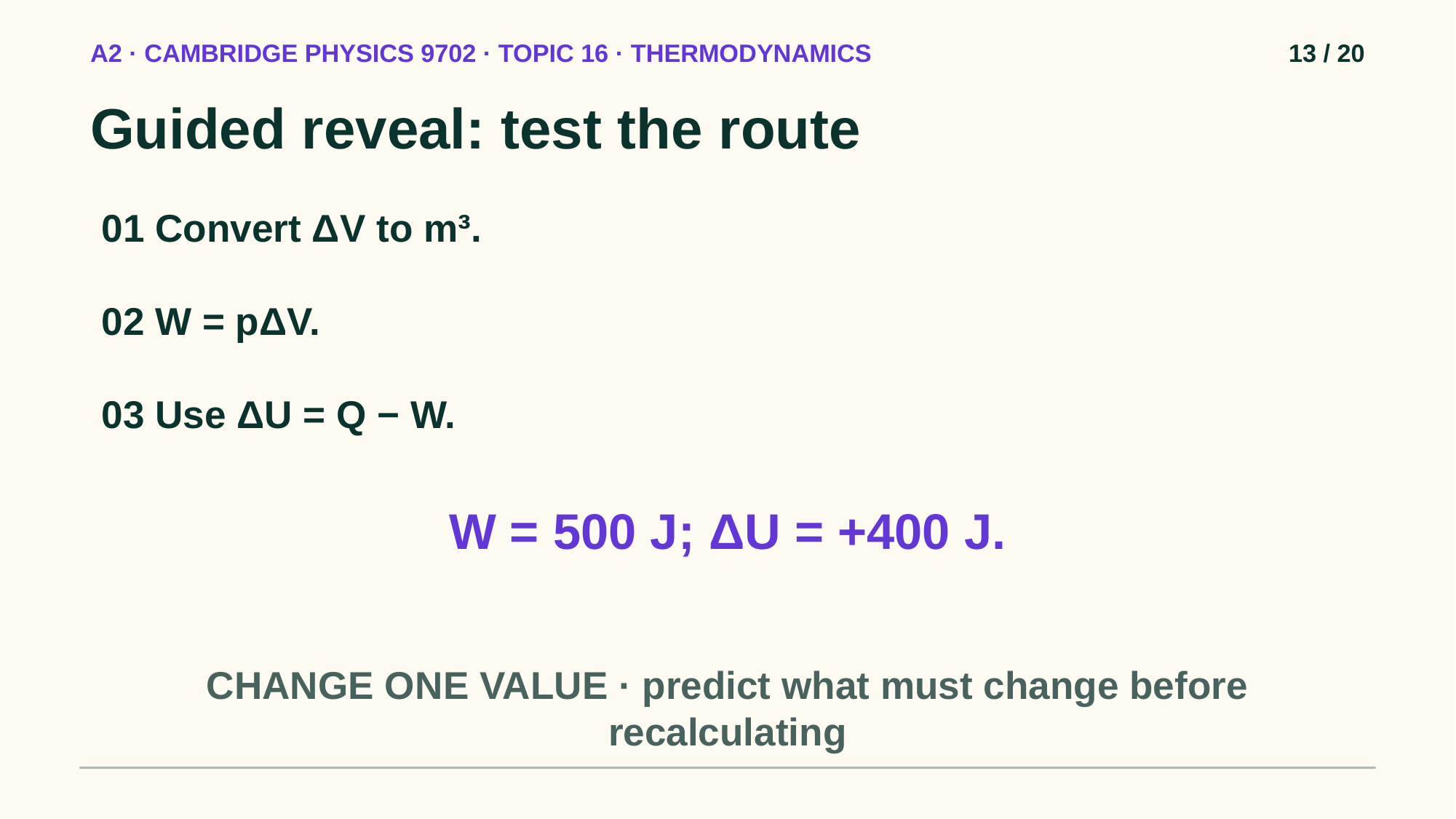

A2 · CAMBRIDGE PHYSICS 9702 · TOPIC 16 · THERMODYNAMICS
13 / 20
Guided reveal: test the route
01 Convert ΔV to m³.
02 W = pΔV.
03 Use ΔU = Q − W.
W = 500 J; ΔU = +400 J.
CHANGE ONE VALUE · predict what must change before recalculating